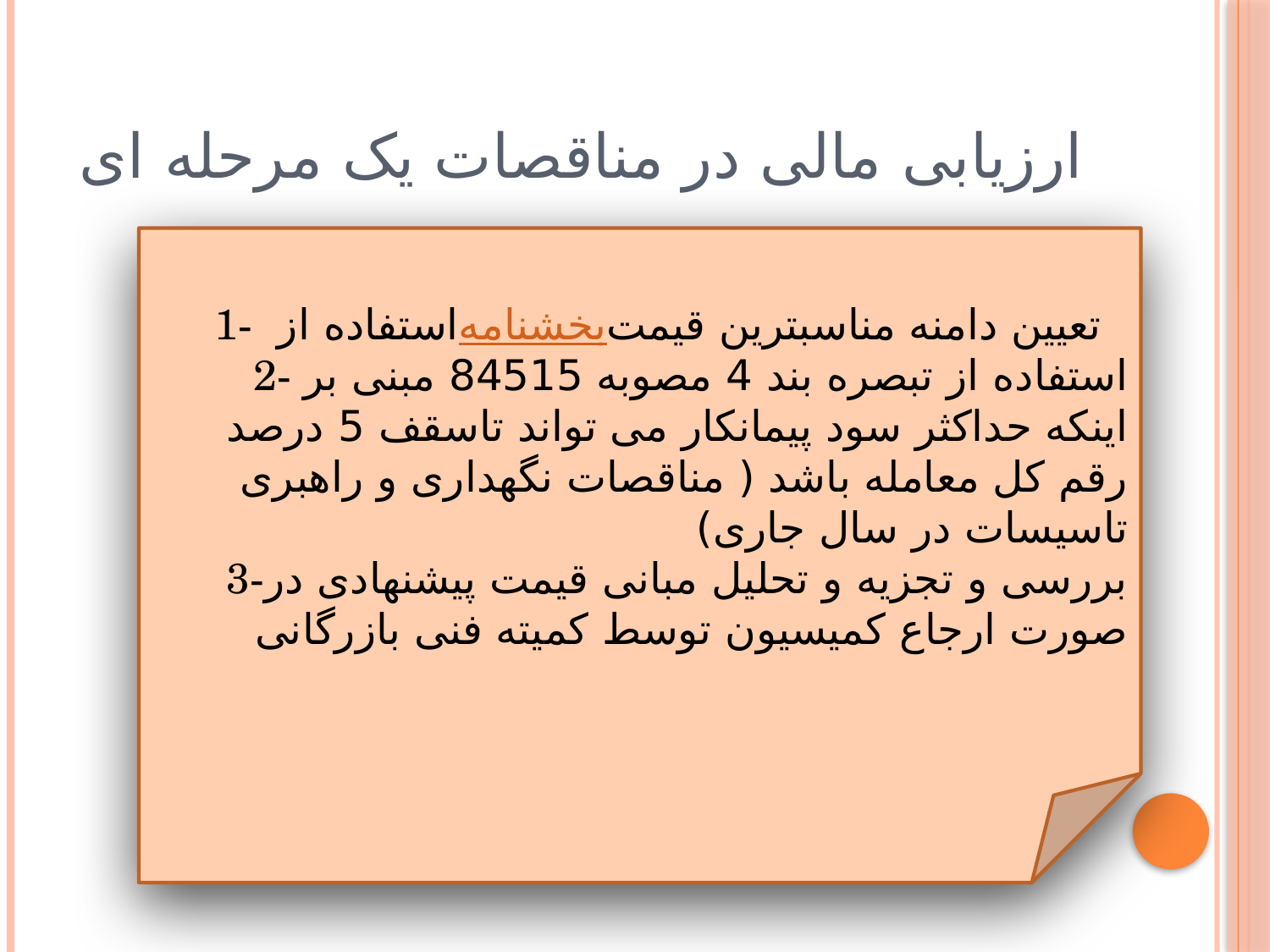

# ارزیابی مالی در مناقصات یک مرحله ای
1- استفاده از بخشنامه  تعیین دامنه مناسبترین قیمت
 2- استفاده از تبصره بند 4 مصوبه 84515 مبنی بر اینکه حداکثر سود پیمانکار می تواند تاسقف 5 درصد رقم کل معامله باشد ( مناقصات نگهداری و راهبری تاسیسات در سال جاری)
3-بررسی و تجزیه و تحلیل مبانی قیمت پیشنهادی در صورت ارجاع کمیسیون توسط کمیته فنی بازرگانی